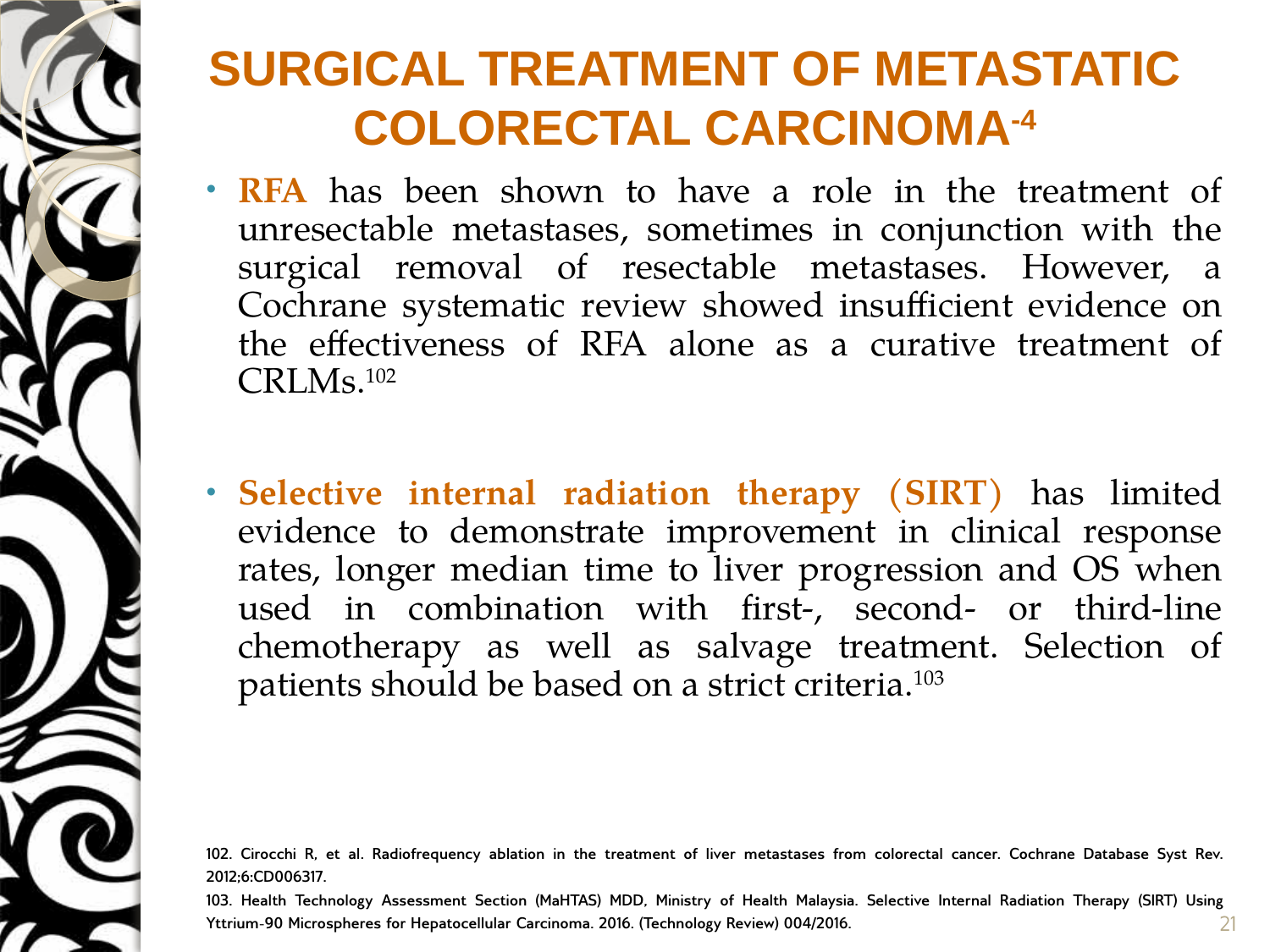

SURGICAL TREATMENT OF METASTATIC COLORECTAL CARCINOMA-4
RFA has been shown to have a role in the treatment of unresectable metastases, sometimes in conjunction with the surgical removal of resectable metastases. However, a Cochrane systematic review showed insufficient evidence on the effectiveness of RFA alone as a curative treatment of CRLMs.102

Selective internal radiation therapy (SIRT) has limited evidence to demonstrate improvement in clinical response rates, longer median time to liver progression and OS when used in combination with first-, second- or third-line chemotherapy as well as salvage treatment. Selection of patients should be based on a strict criteria.103
102. Cirocchi R, et al. Radiofrequency ablation in the treatment of liver metastases from colorectal cancer. Cochrane Database Syst Rev. 2012;6:CD006317.
103. Health Technology Assessment Section (MaHTAS) MDD, Ministry of Health Malaysia. Selective Internal Radiation Therapy (SIRT) Using Yttrium-90 Microspheres for Hepatocellular Carcinoma. 2016. (Technology Review) 004/2016.
21